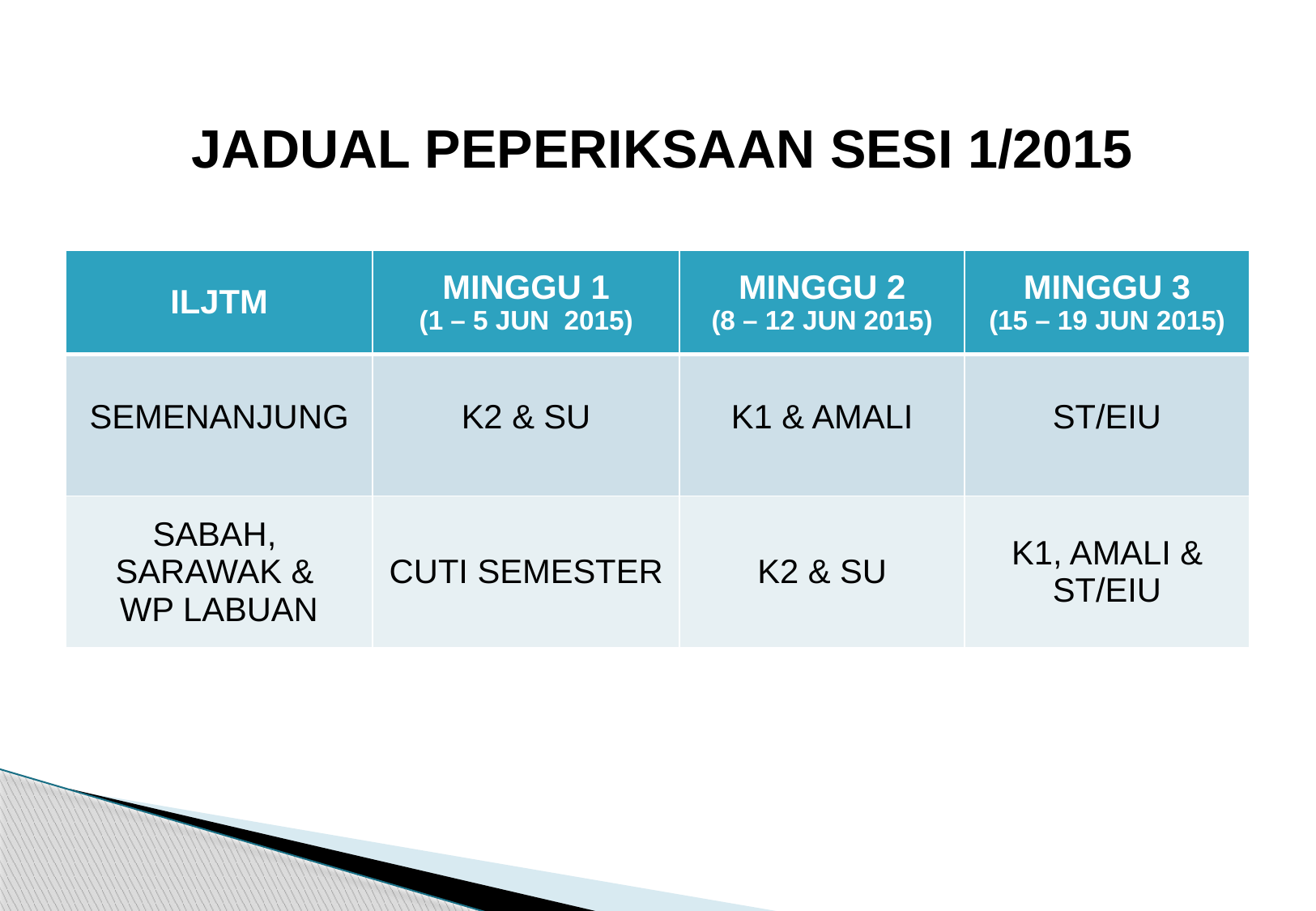

# JADUAL PEPERIKSAAN SESI 1/2015
| ILJTM | MINGGU 1 (1 – 5 JUN 2015) | MINGGU 2 (8 – 12 JUN 2015) | MINGGU 3 (15 – 19 JUN 2015) |
| --- | --- | --- | --- |
| SEMENANJUNG | K2 & SU | K1 & AMALI | ST/EIU |
| SABAH, SARAWAK & WP LABUAN | CUTI SEMESTER | K2 & SU | K1, AMALI & ST/EIU |